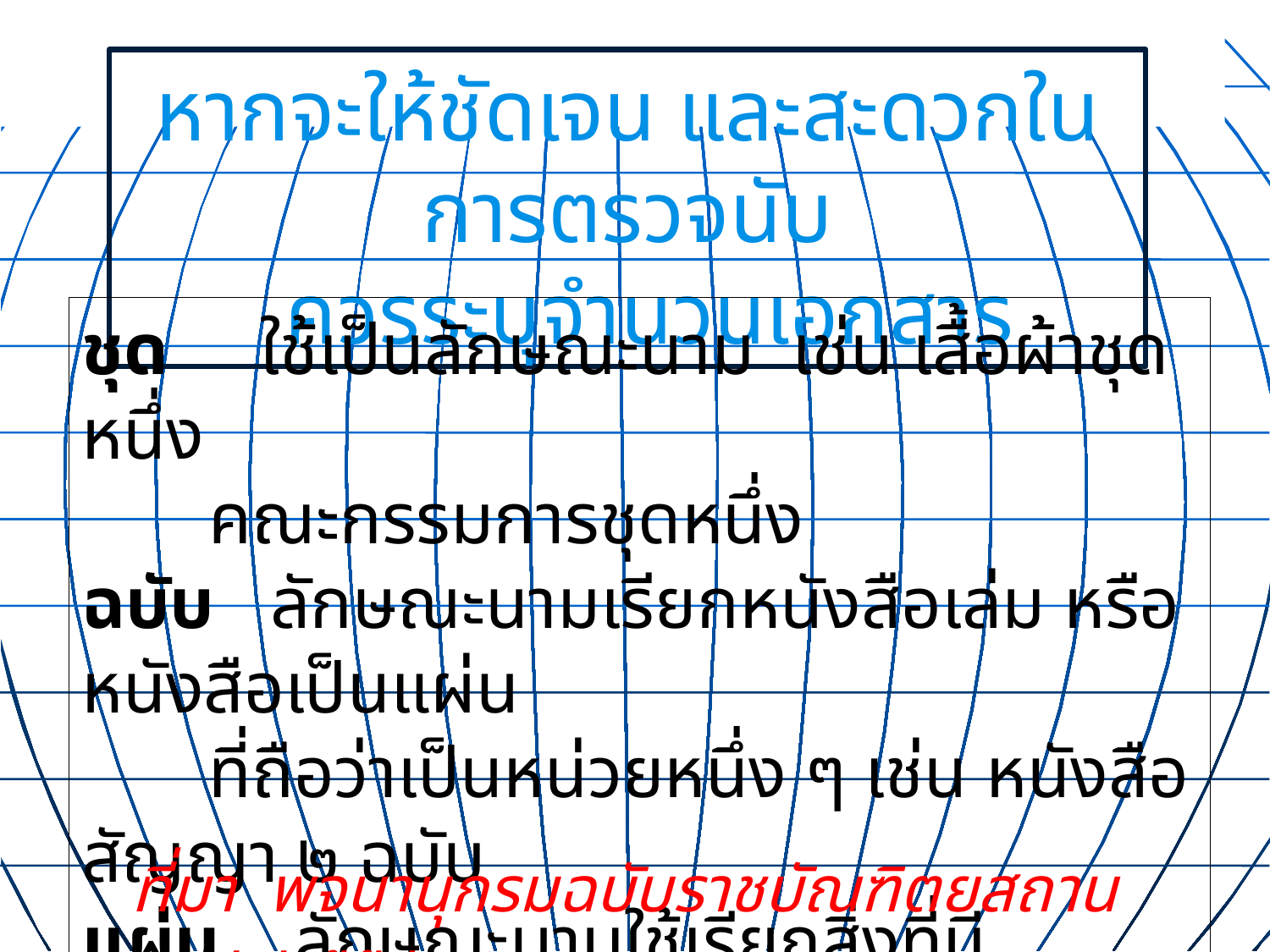

หากจะให้ชัดเจน และสะดวกในการตรวจนับ
  ควรระบุจำนวนเอกสาร

ชุด     ใช้เป็นลักษณะนาม  เช่น เสื้อผ้าชุดหนึ่ง
	คณะกรรมการชุดหนึ่ง
ฉบับ   ลักษณะนามเรียกหนังสือเล่ม หรือหนังสือเป็นแผ่น
	ที่ถือว่าเป็นหน่วยหนึ่ง ๆ เช่น หนังสือสัญญา ๒ ฉบับ
แผ่น    ลักษณะนามใช้เรียกสิ่งที่มีลักษณะเช่นนั้น
           เช่น กระดาษแผ่นหนึ่ง
ที่มา  พจนานุกรมฉบับราชบัณฑิตยสถาน พ.ศ. ๒๕๕๔